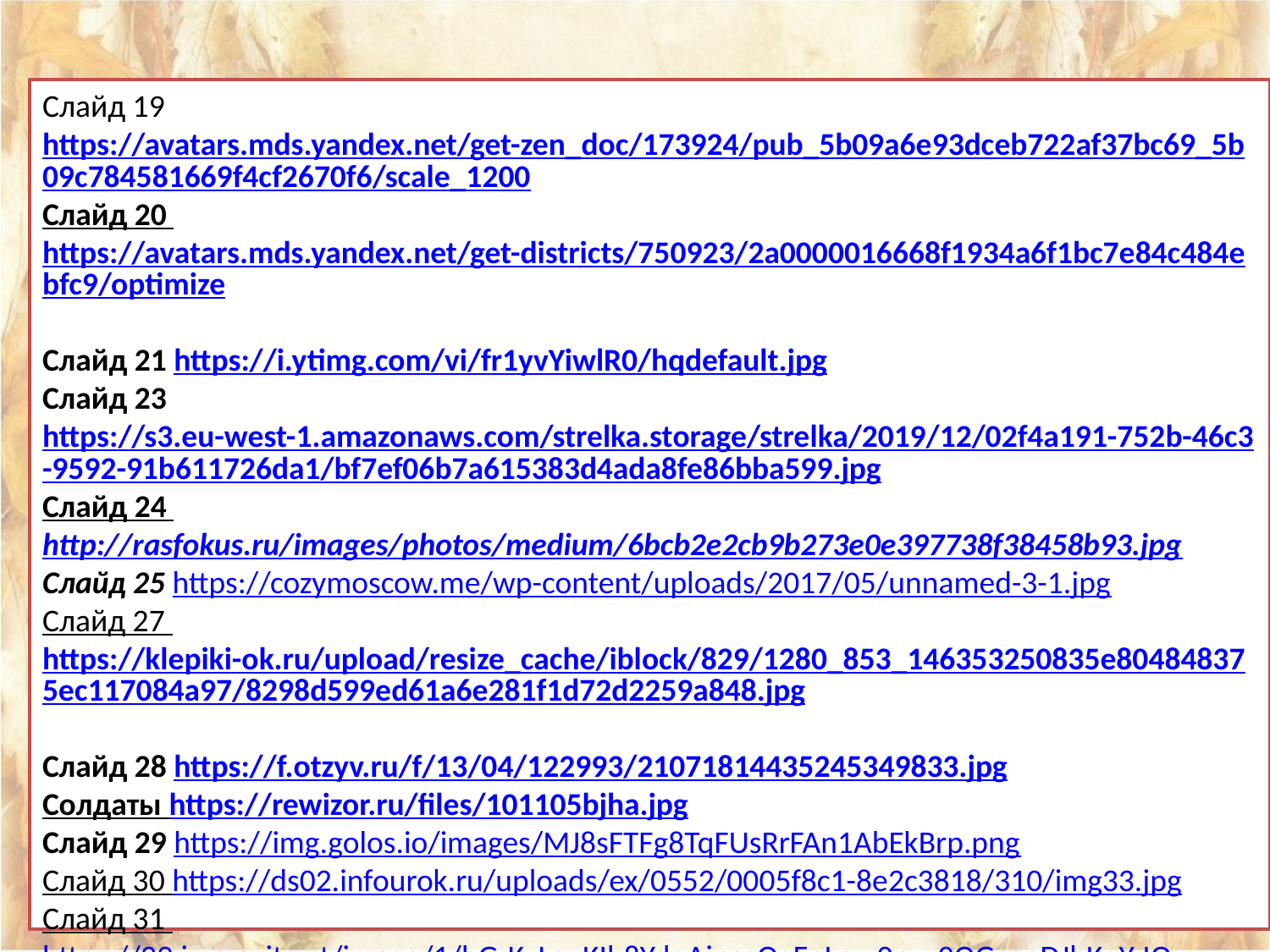

Слайд 19 https://avatars.mds.yandex.net/get-zen_doc/173924/pub_5b09a6e93dceb722af37bc69_5b09c784581669f4cf2670f6/scale_1200
Слайд 20 https://avatars.mds.yandex.net/get-districts/750923/2a0000016668f1934a6f1bc7e84c484ebfc9/optimize
Слайд 21 https://i.ytimg.com/vi/fr1yvYiwlR0/hqdefault.jpg
Слайд 23 https://s3.eu-west-1.amazonaws.com/strelka.storage/strelka/2019/12/02f4a191-752b-46c3-9592-91b611726da1/bf7ef06b7a615383d4ada8fe86bba599.jpg
Слайд 24 http://rasfokus.ru/images/photos/medium/6bcb2e2cb9b273e0e397738f38458b93.jpg
Слайд 25 https://cozymoscow.me/wp-content/uploads/2017/05/unnamed-3-1.jpg
Слайд 27 https://klepiki-ok.ru/upload/resize_cache/iblock/829/1280_853_146353250835e804848375ec117084a97/8298d599ed61a6e281f1d72d2259a848.jpg
Слайд 28 https://f.otzyv.ru/f/13/04/122993/21071814435245349833.jpg
Солдаты https://rewizor.ru/files/101105bjha.jpg
Слайд 29 https://img.golos.io/images/MJ8sFTFg8TqFUsRrFAn1AbEkBrp.png
Слайд 30 https://ds02.infourok.ru/uploads/ex/0552/0005f8c1-8e2c3818/310/img33.jpg
Слайд 31 https://29.img.avito.st/image/1/hG-KxLa_KIb8YdqAjpasOgFnLow0pyx0OGcqgDJhKoY-IQ
Слайд 32 http://s1.fotokto.ru/photo/full/78/787724.jpg